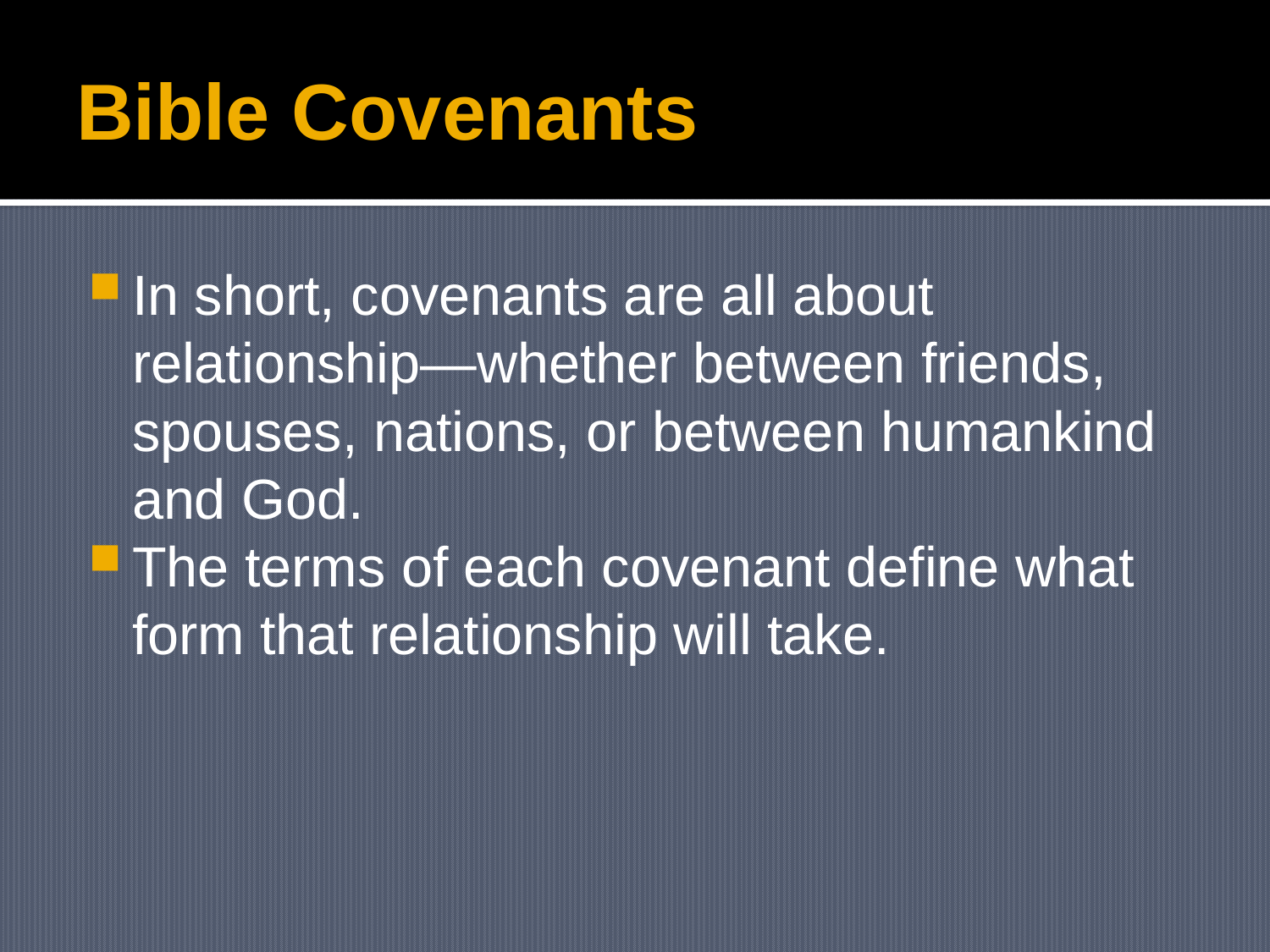

# Bible Covenants
In short, covenants are all about relationship—whether between friends, spouses, nations, or between humankind and God.
The terms of each covenant define what form that relationship will take.